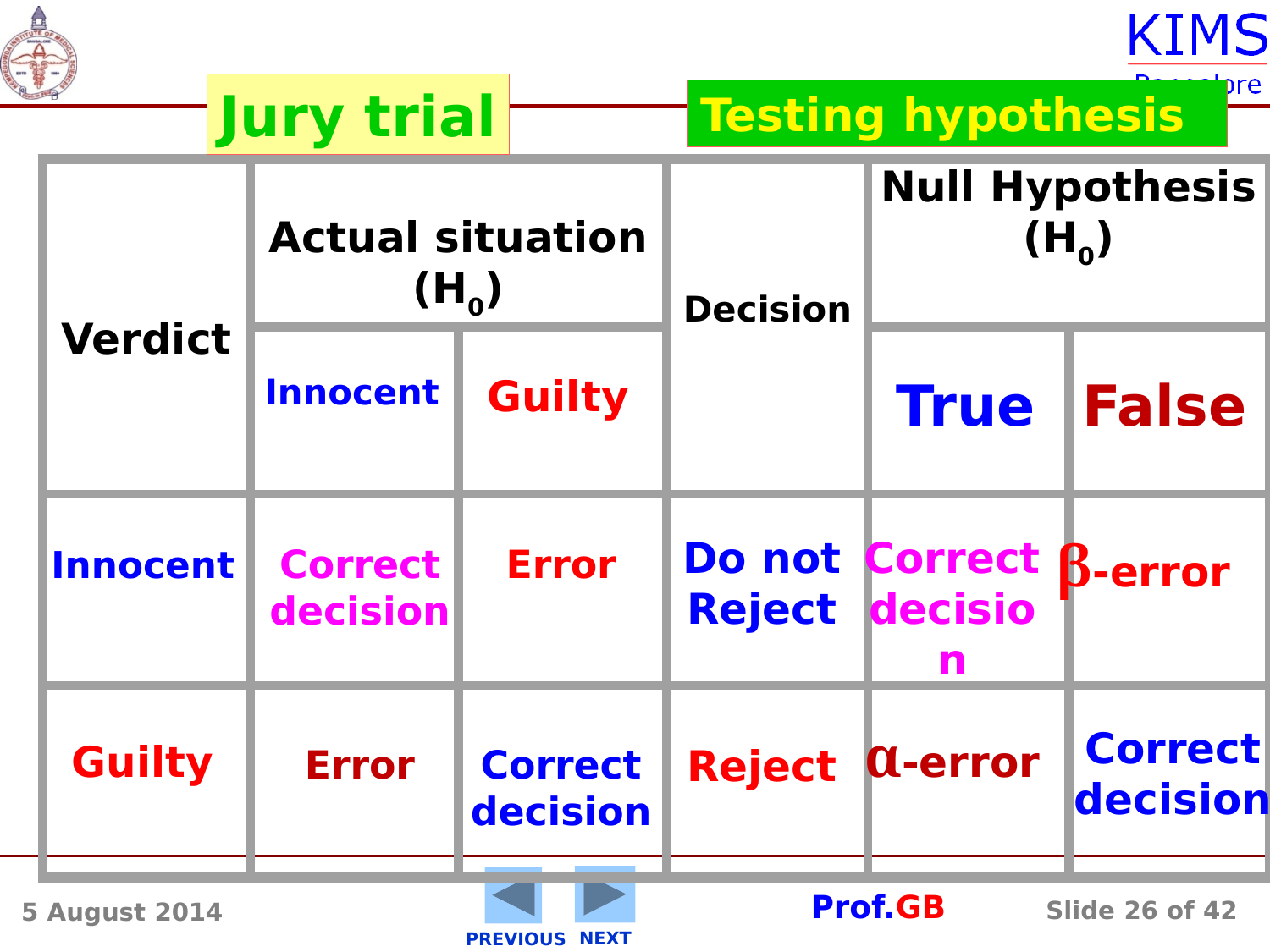

Jury trial
Testing hypothesis

Verdict

Actual situation (H0)

Innocent

Guilty

Decision

Null Hypothesis (H0)

True

False

Correct decision

Error

Innocent

Do not Reject

Correct decision

β-error

Guilty

Reject

Error

Correct decision

α-error

Correct decision
5 August 2014